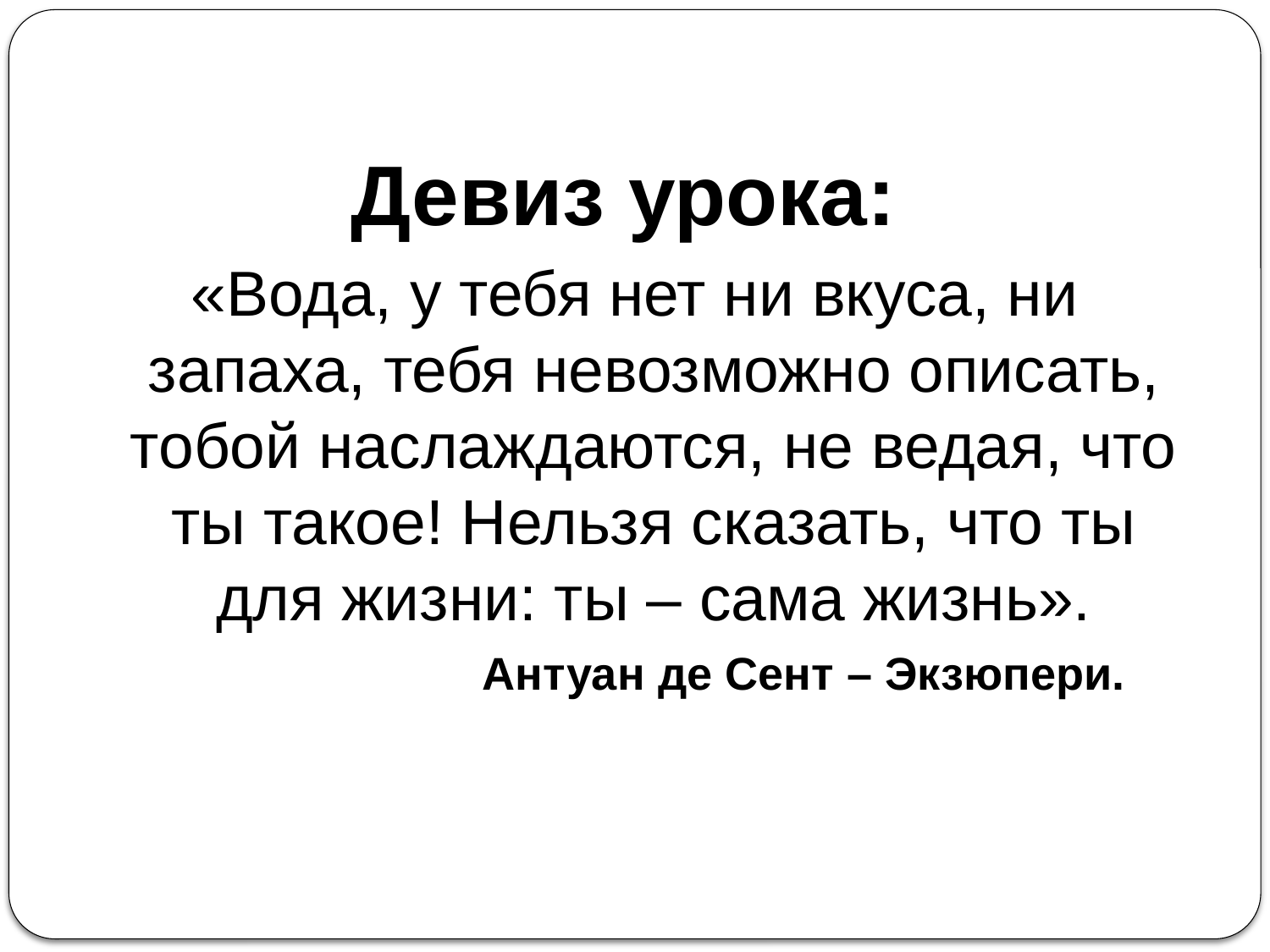

#

Девиз урока:
«Вода, у тебя нет ни вкуса, ни запаха, тебя невозможно описать, тобой наслаждаются, не ведая, что ты такое! Нельзя сказать, что ты для жизни: ты – сама жизнь».
                                Антуан де Сент – Экзюпери.